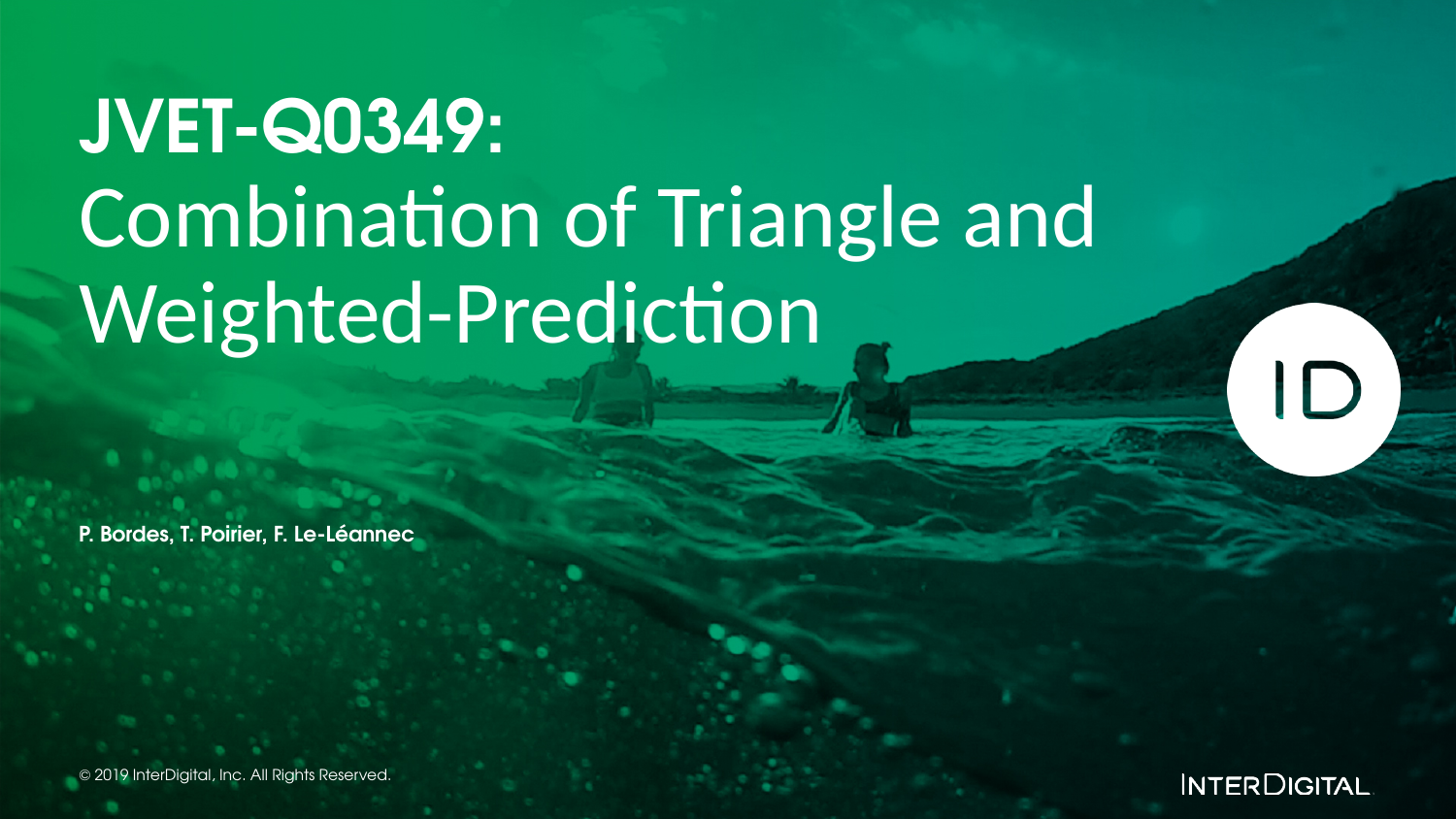

JVET-Q0349:
Combination of Triangle and Weighted-Prediction

P. Bordes, T. Poirier, F. Le-Léannec